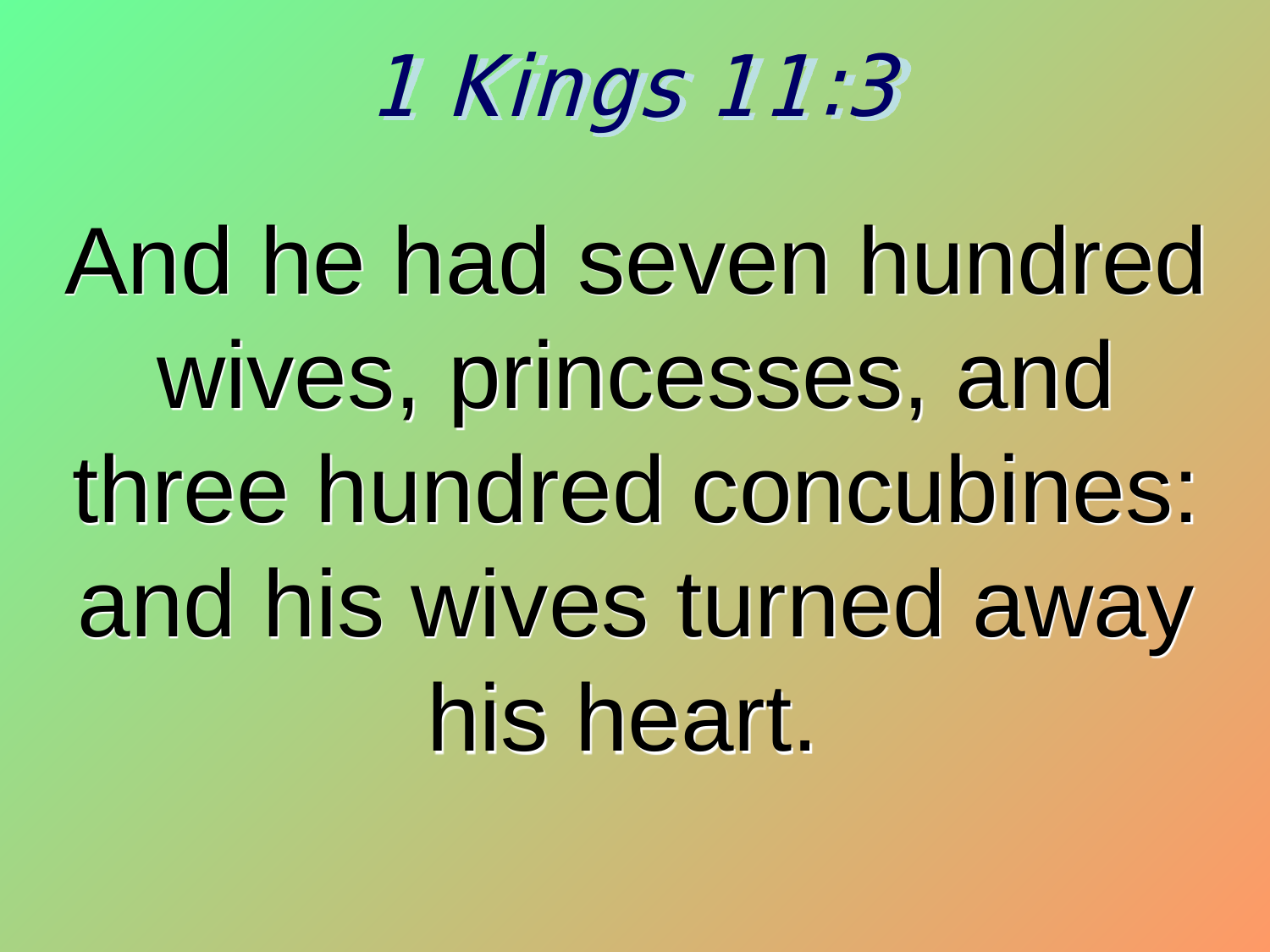

1 Kings 11:3
And he had seven hundred wives, princesses, and three hundred concubines: and his wives turned away his heart.